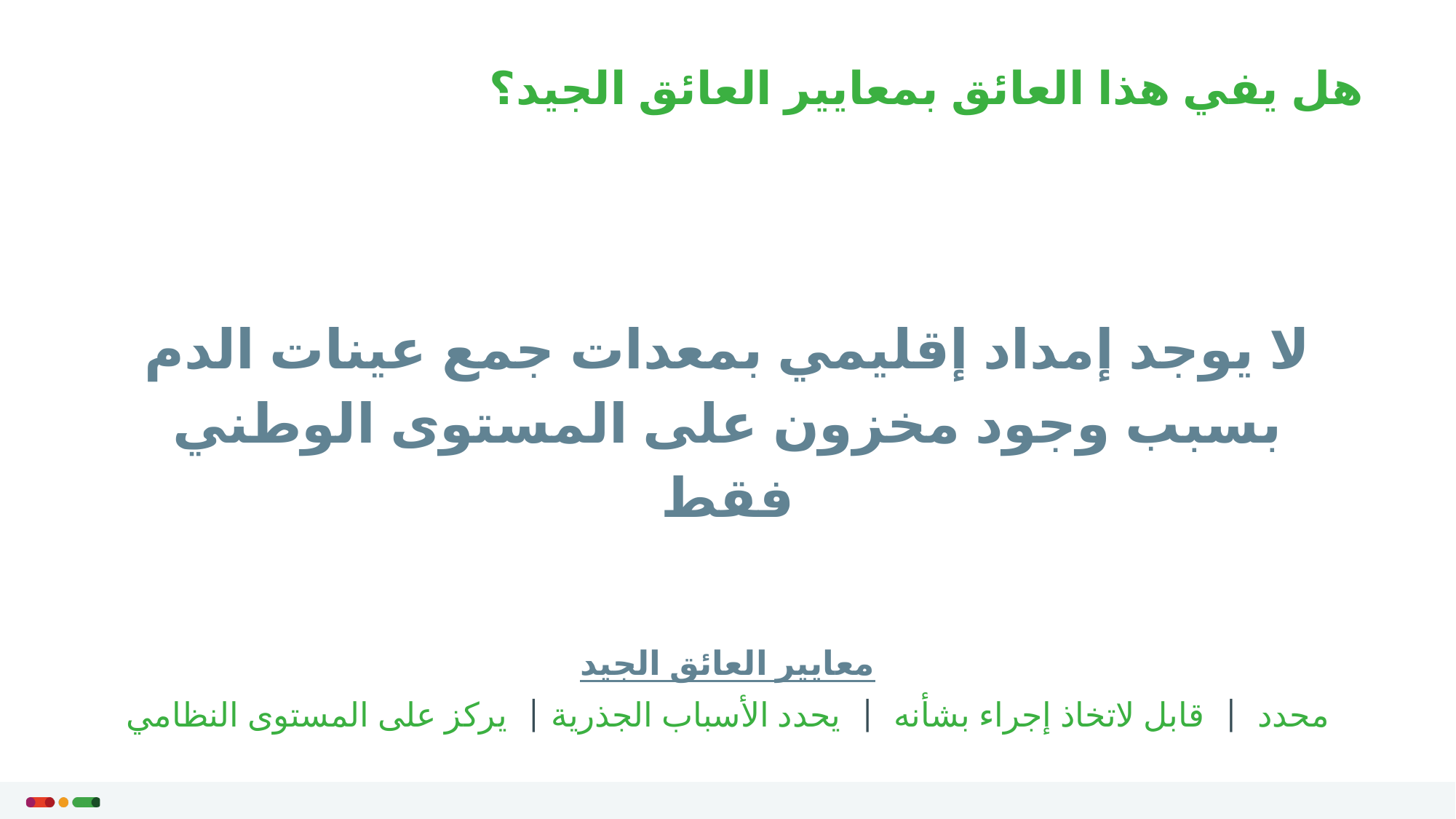

هل يفي هذا العائق بمعايير العائق الجيد؟
لا يوجد إمداد إقليمي بمعدات جمع عينات الدم بسبب وجود مخزون على المستوى الوطني فقط
معايير العائق الجيد
محدد  |  قابل لاتخاذ إجراء بشأنه  |  يحدد الأسباب الجذرية |  يركز على المستوى النظامي